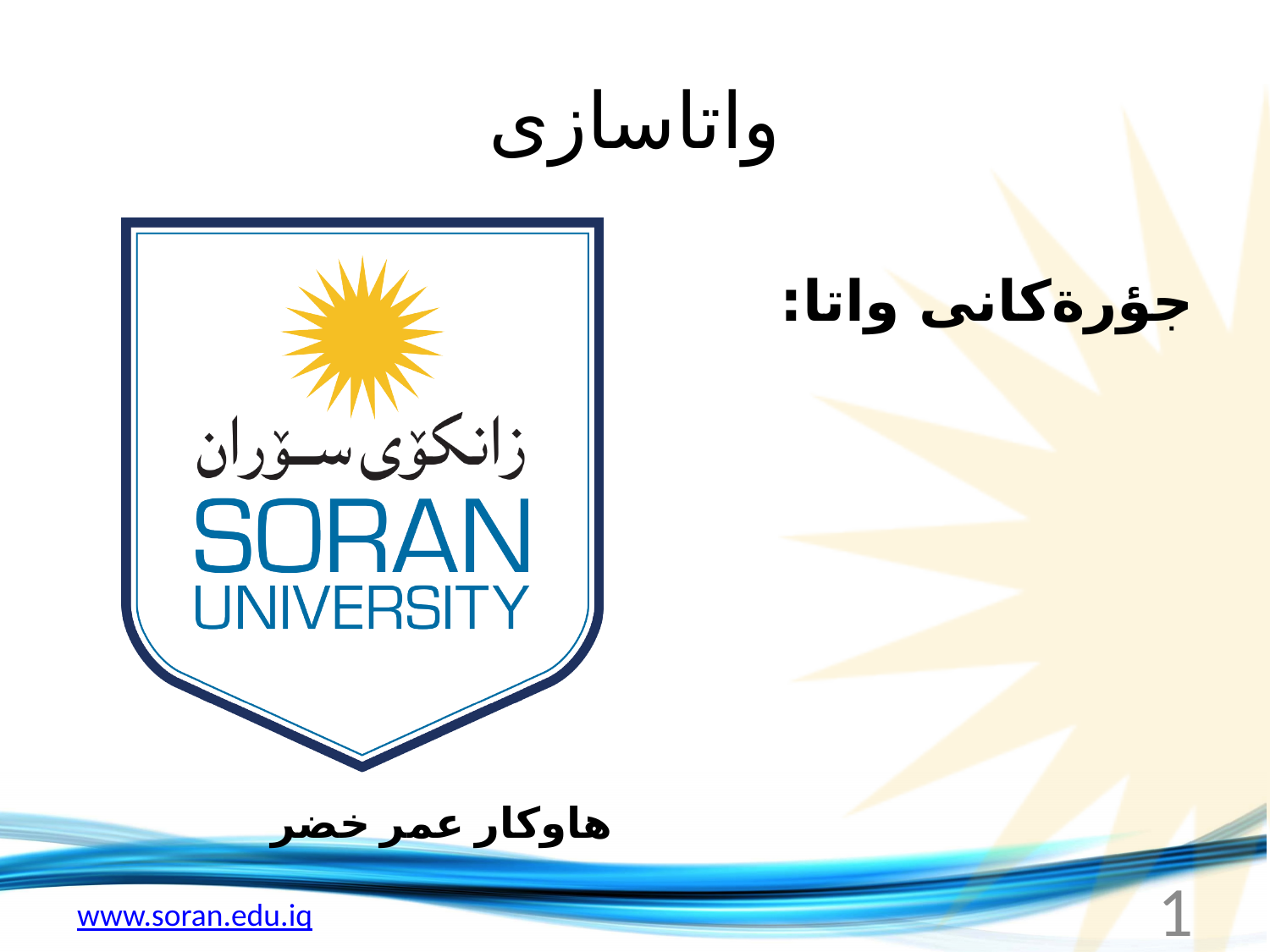

# واتاسازى
جؤرةكانى واتا:
هاوكار عمر خضر
1